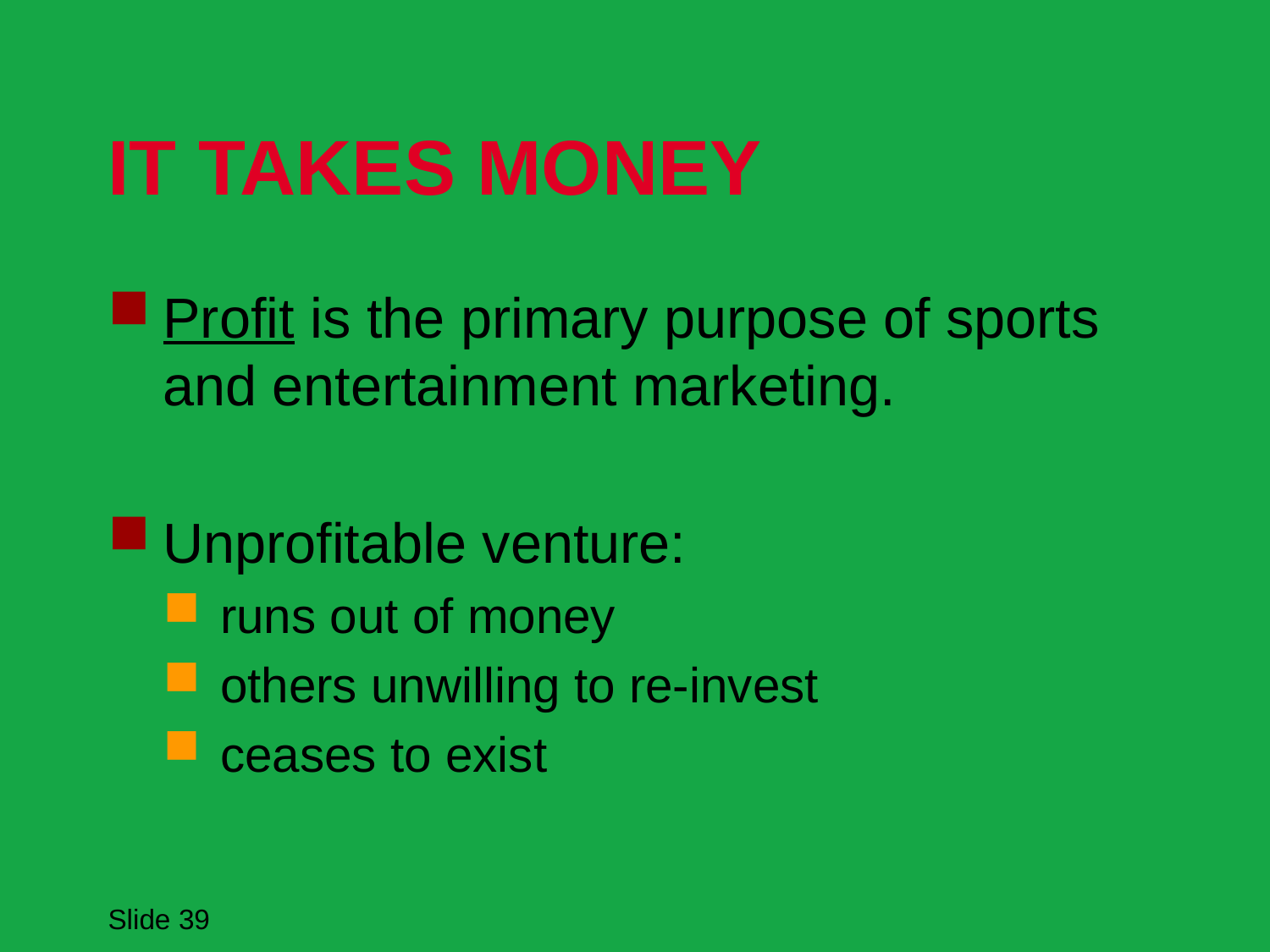

# IT TAKES MONEY
Profit is the primary purpose of sports and entertainment marketing.

Unprofitable venture:
runs out of money
others unwilling to re-invest
ceases to exist
Slide 39